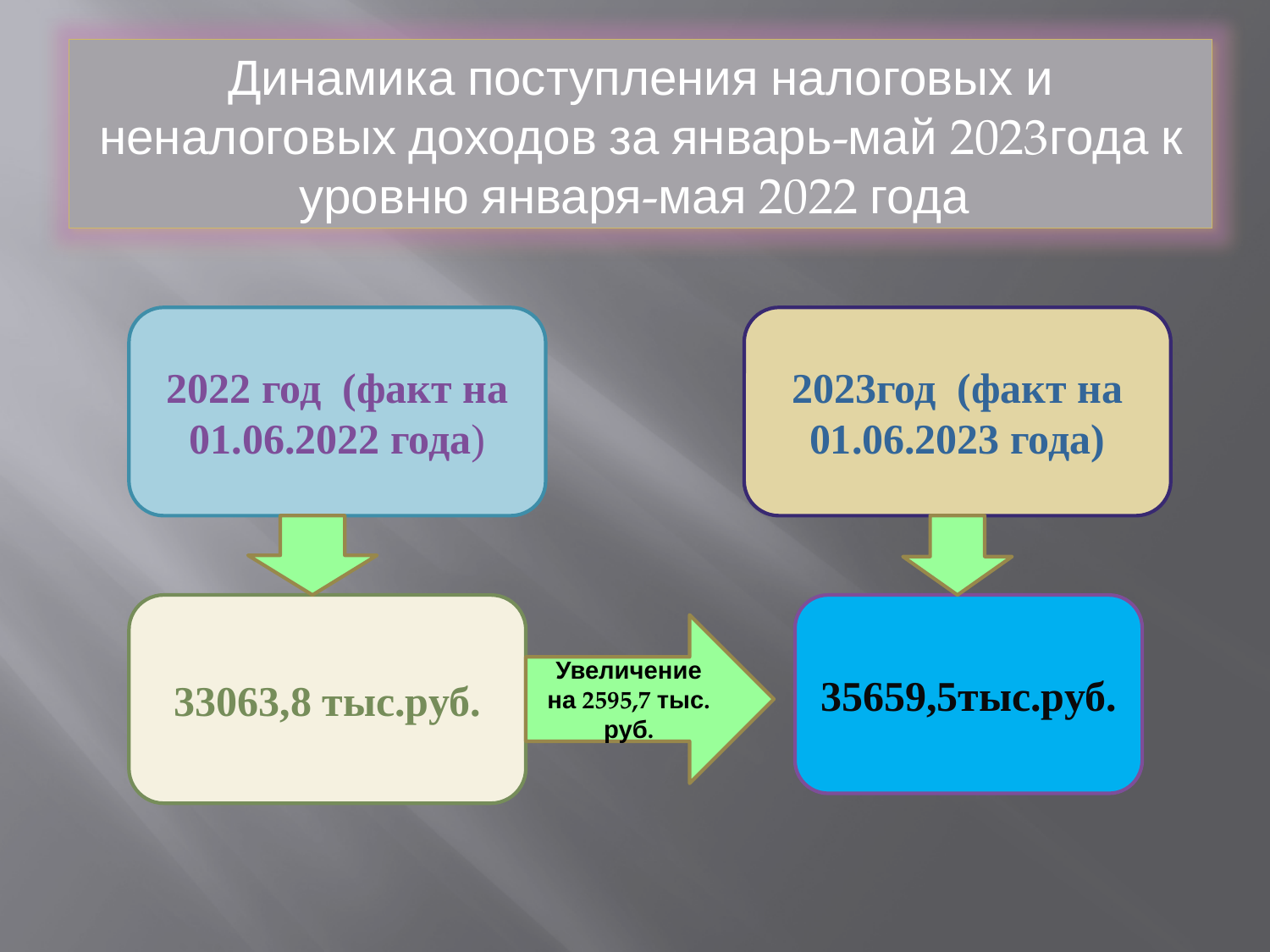

Динамика поступления налоговых и неналоговых доходов за январь-май 2023года к уровню января-мая 2022 года
2022 год  (факт на 01.06.2022 года)
2023год  (факт на 01.06.2023 года)

33063,8 тыс.руб.
35659,5тыс.руб.
Увеличение на 2595,7 тыс. руб.